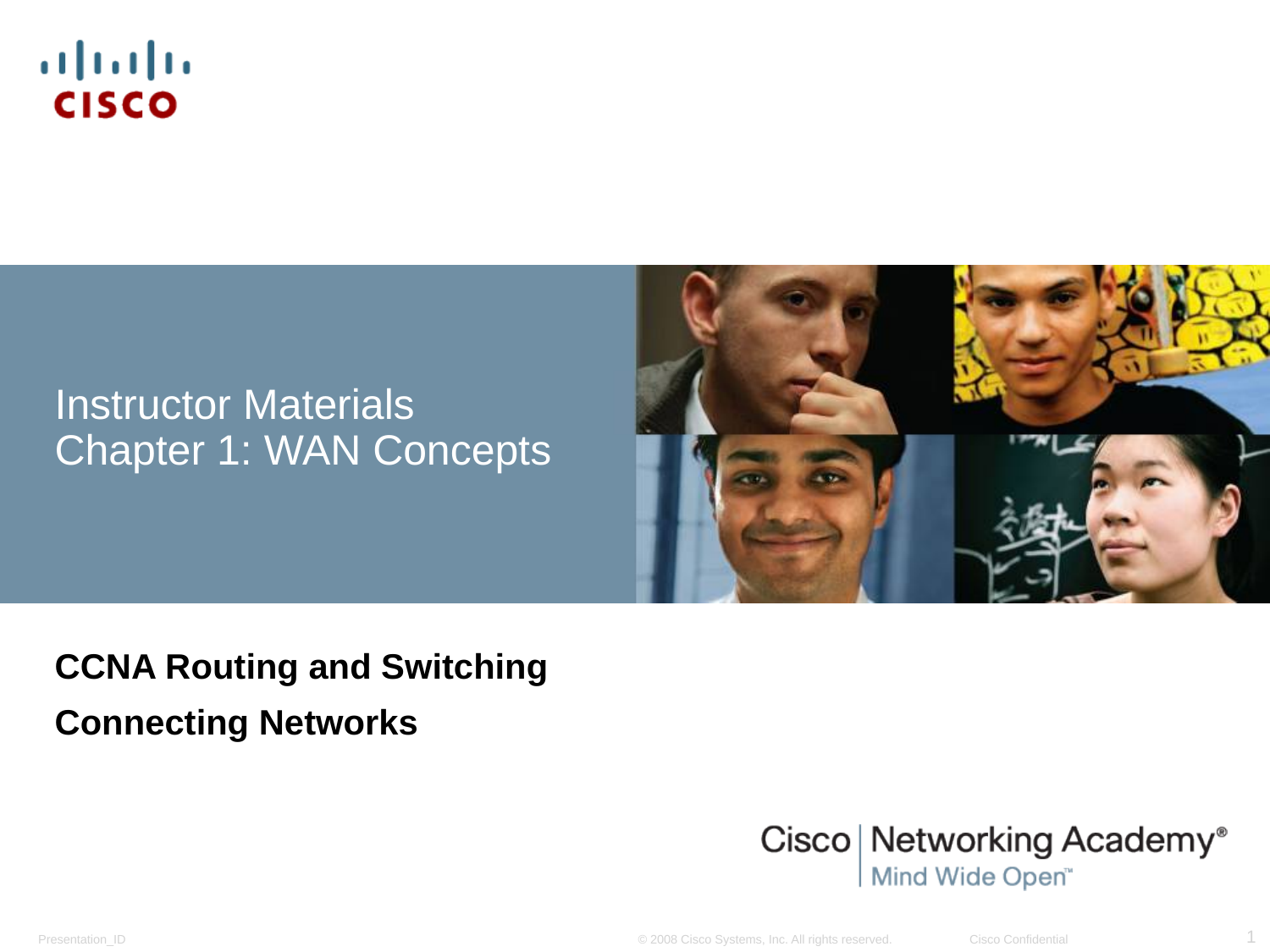

# Instructor Materials Chapter 1: WAN Concepts
CCNA Routing and Switching
Connecting Networks